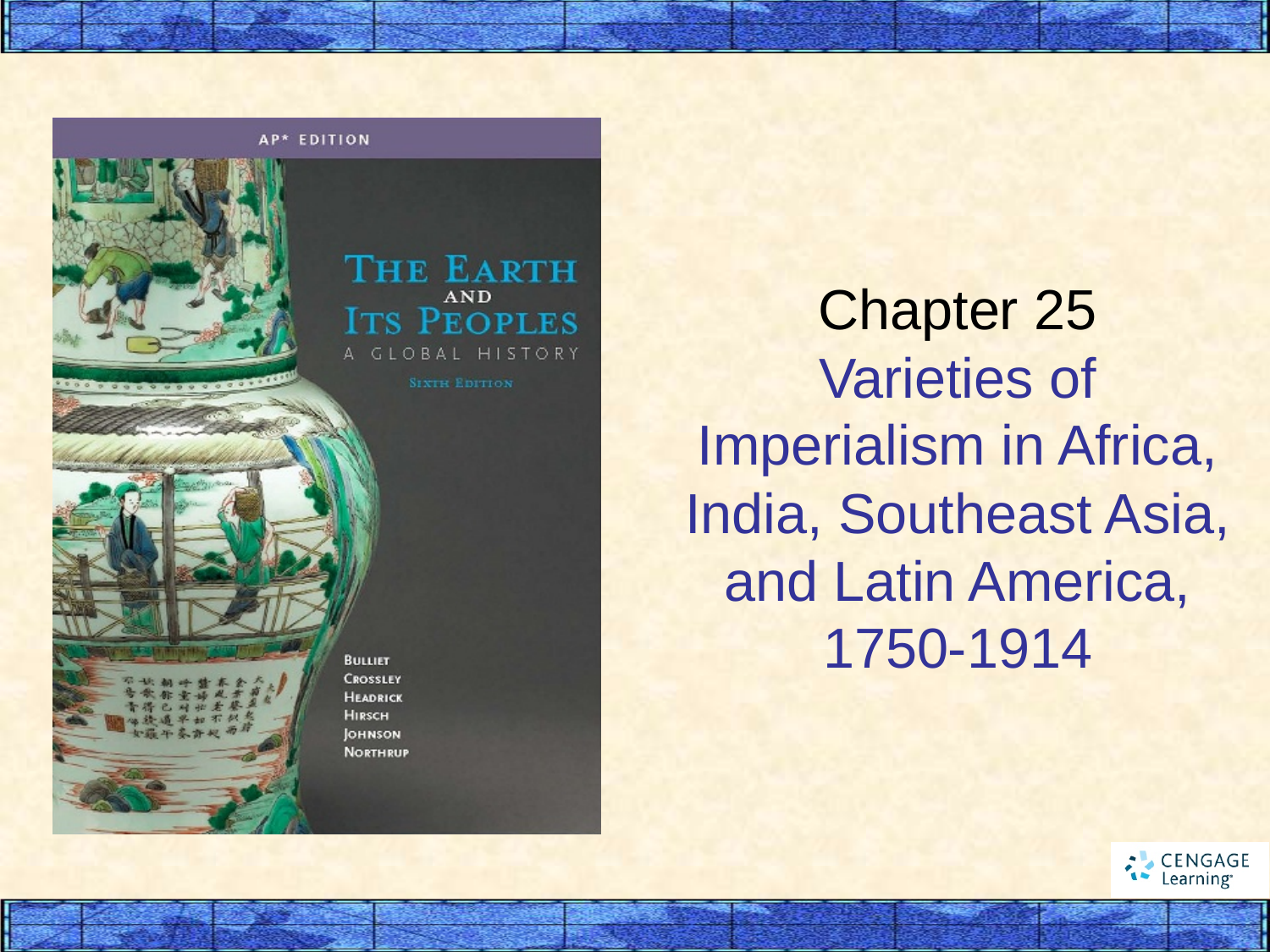

# Chapter 25 Varieties of Imperialism in Africa, India, Southeast Asia, and Latin America, 1750-1914